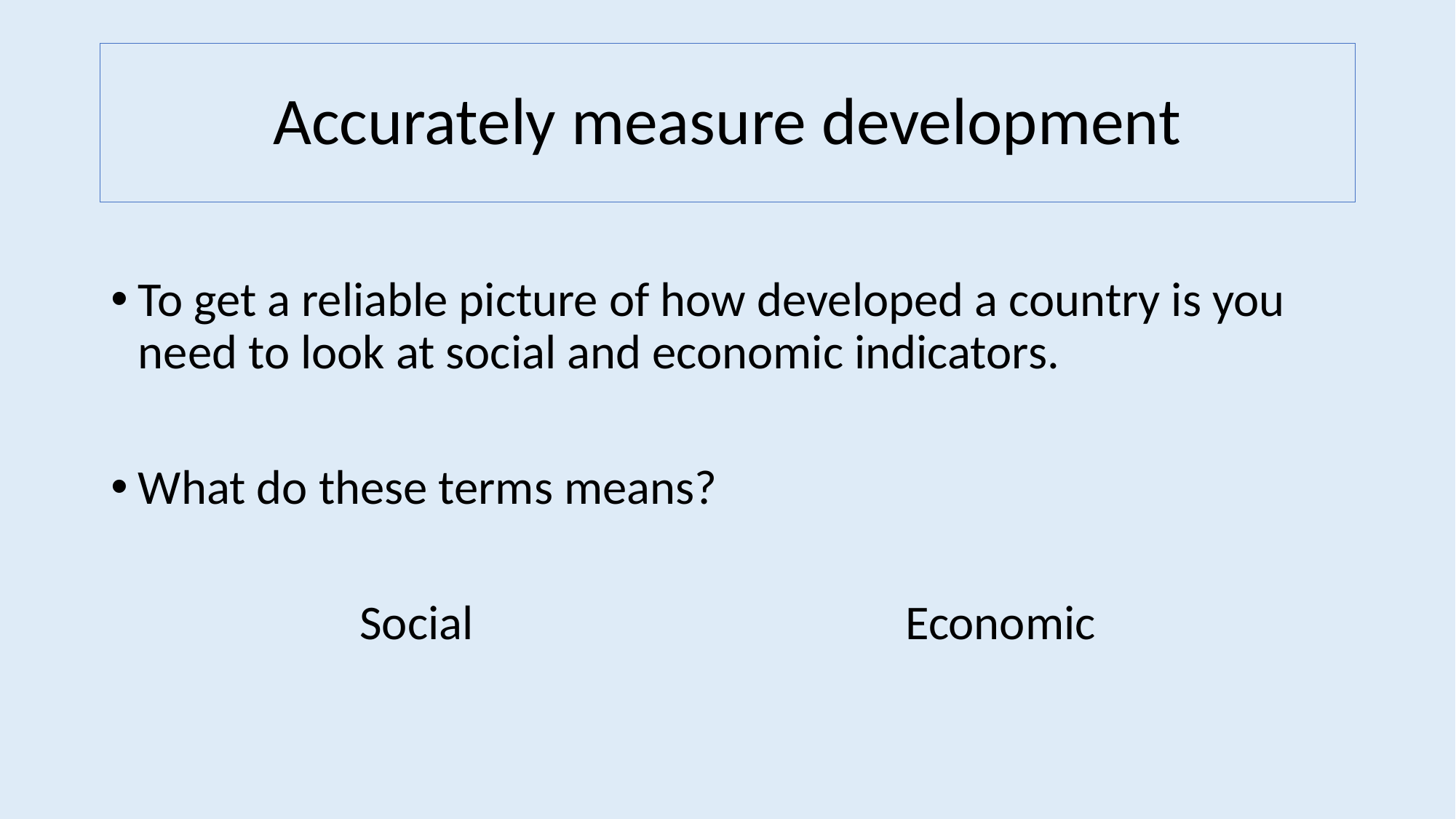

# Accurately measure development
To get a reliable picture of how developed a country is you need to look at social and economic indicators.

What do these terms means?

Social				Economic